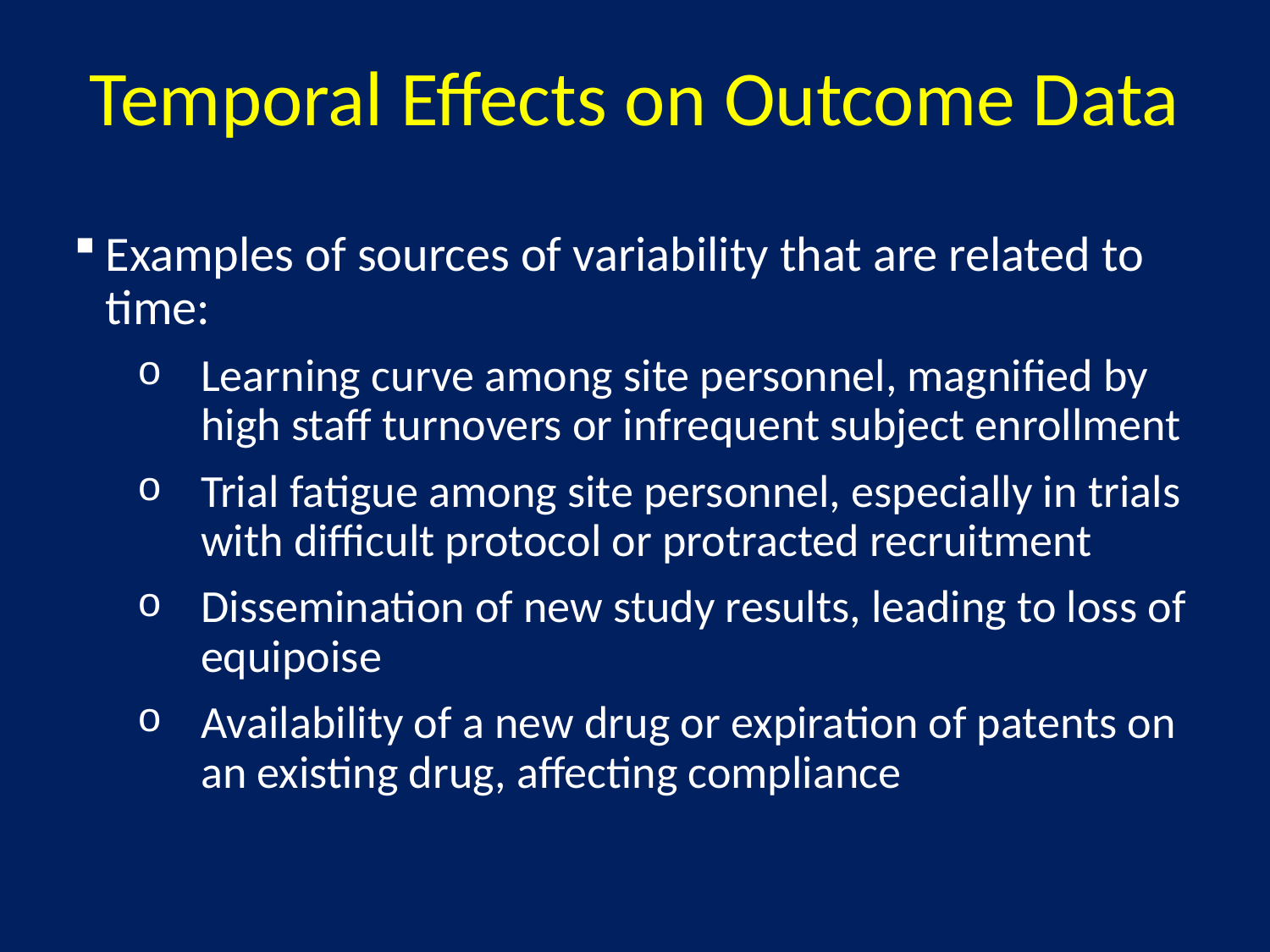

# Temporal Effects on Outcome Data
Examples of sources of variability that are related to time:
Learning curve among site personnel, magnified by high staff turnovers or infrequent subject enrollment
Trial fatigue among site personnel, especially in trials with difficult protocol or protracted recruitment
Dissemination of new study results, leading to loss of equipoise
Availability of a new drug or expiration of patents on an existing drug, affecting compliance